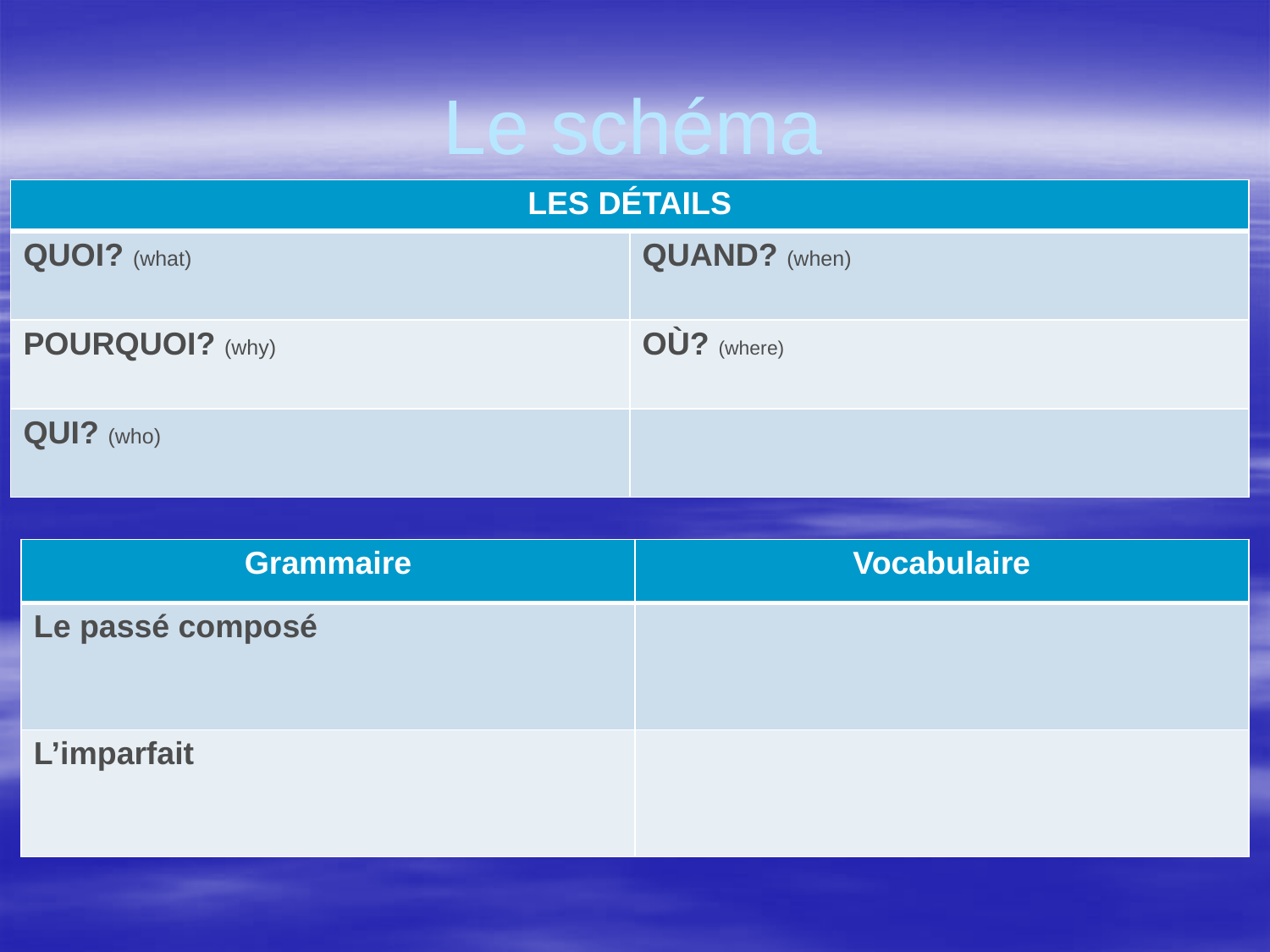

# Le schéma
| LES DÉTAILS |  |
| --- | --- |
| QUOI? (what) | QUAND? (when) |
| POURQUOI? (why) | OÙ? (where) |
| QUI? (who) |  |
| Grammaire | Vocabulaire |
| --- | --- |
| Le passé composé |  |
| L’imparfait |  |